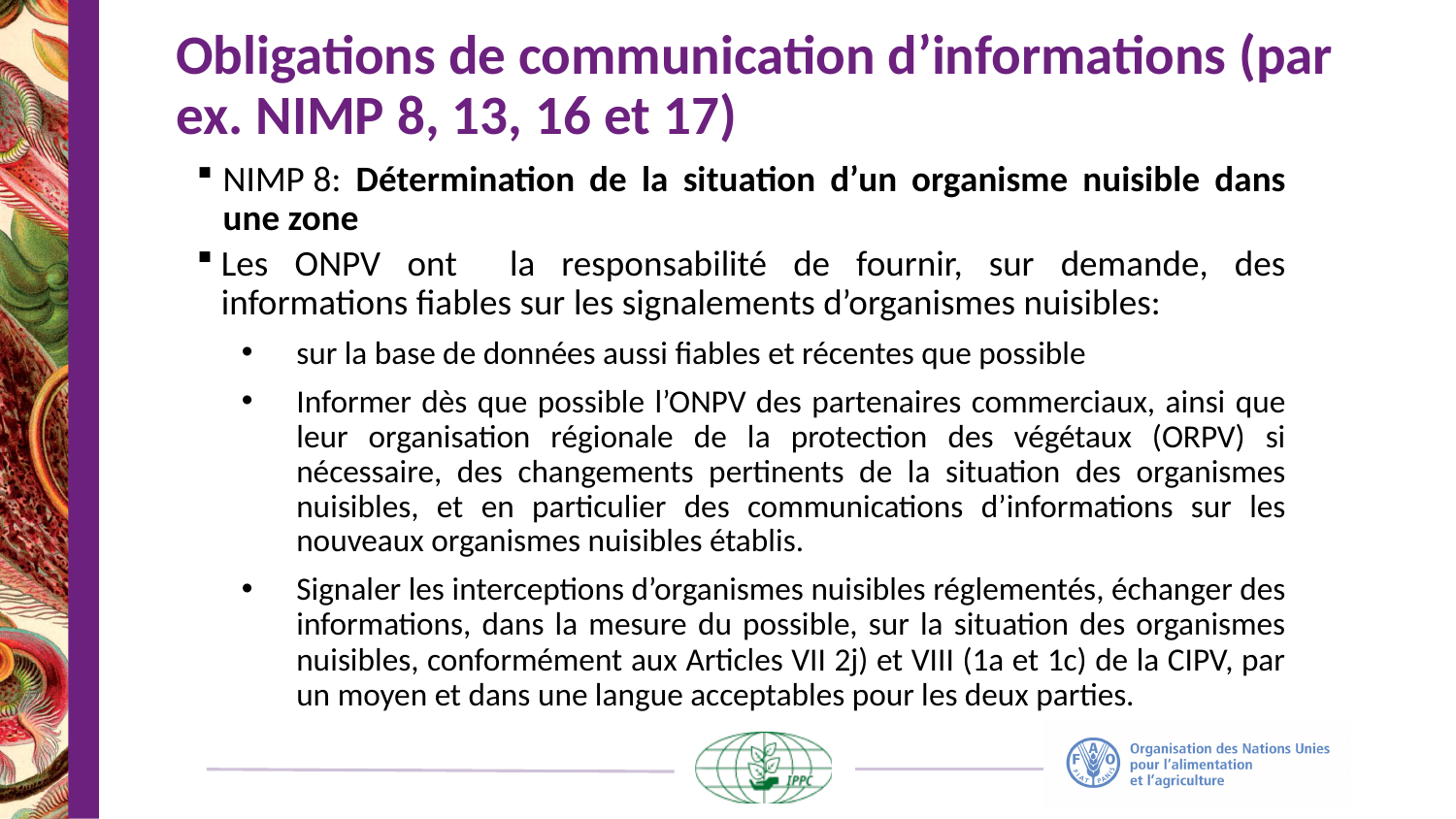

# Obligations de communication d’informations (par ex. NIMP 8, 13, 16 et 17)
NIMP 8: Détermination de la situation d’un organisme nuisible dans une zone
Les ONPV ont  la responsabilité de fournir, sur demande, des informations fiables sur les signalements d’organismes nuisibles:
sur la base de données aussi fiables et récentes que possible
Informer dès que possible l’ONPV des partenaires commerciaux, ainsi que leur organisation régionale de la protection des végétaux (ORPV) si nécessaire, des changements pertinents de la situation des organismes nuisibles, et en particulier des communications d’informations sur les nouveaux organismes nuisibles établis.
Signaler les interceptions d’organismes nuisibles réglementés, échanger des informations, dans la mesure du possible, sur la situation des organismes nuisibles, conformément aux Articles VII 2j) et VIII (1a et 1c) de la CIPV, par un moyen et dans une langue acceptables pour les deux parties.